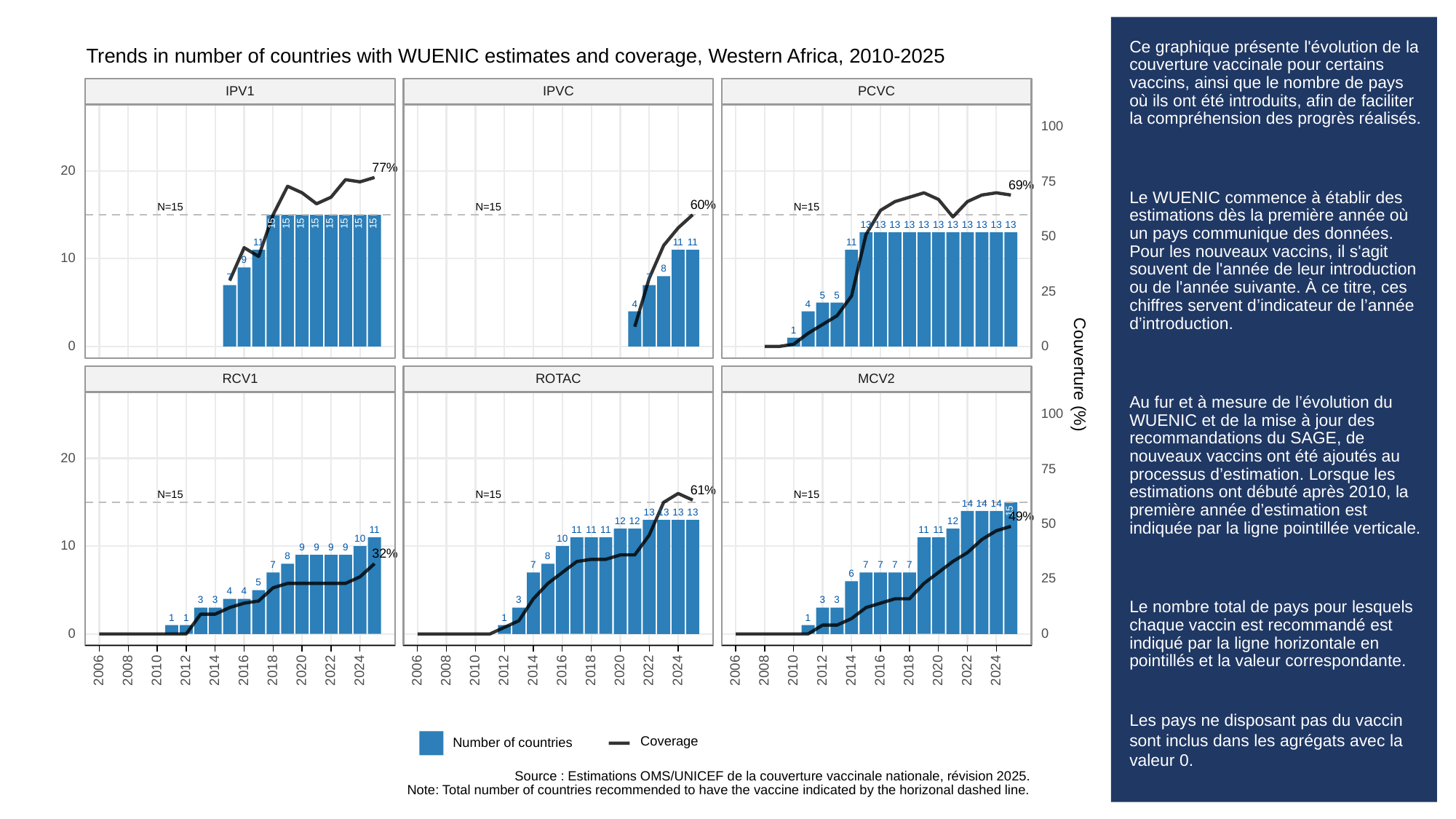

# Ce graphique présente l'évolution de la couverture vaccinale pour certains vaccins, ainsi que le nombre de pays où ils ont été introduits, afin de faciliter la compréhension des progrès réalisés.

Le WUENIC commence à établir des estimations dès la première année où un pays communique des données. Pour les nouveaux vaccins, il s'agit souvent de l'année de leur introduction ou de l'année suivante. À ce titre, ces chiffres servent d’indicateur de l’année d’introduction.

Au fur et à mesure de l’évolution du WUENIC et de la mise à jour des recommandations du SAGE, de nouveaux vaccins ont été ajoutés au processus d’estimation. Lorsque les estimations ont débuté après 2010, la première année d’estimation est indiquée par la ligne pointillée verticale.

Le nombre total de pays pour lesquels chaque vaccin est recommandé est indiqué par la ligne horizontale en pointillés et la valeur correspondante.

Les pays ne disposant pas du vaccin sont inclus dans les agrégats avec la valeur 0.

Trends in number of countries with WUENIC estimates and coverage, Western Africa, 2010-2025

IPVC
PCVC
IPV1

100
77%
20

75

69%

60%
N=15
N=15
N=15

15
15
15
15
15
15
15
15
13
13
13
13
13
13
13
13
13
13
13
50

11
11
11
11

10
9

8

7
7

25
5
5
4
4

1

0
0

Couverture (%)
ROTAC
RCV1
MCV2

100
20

75
61%
N=15
N=15
N=15

14
14
14

15
13
13
13
13

49%
12
12
12
50

11
11
11
11
11
11

10
10

10
9
9
9
9

32%
8
8

7
7
7
7
7
7

6

25
5

4
4

3
3
3
3
3

1
1
1
1

0
0

2006
2008
2010
2012
2014
2016
2018
2020
2022
2024
2006
2008
2010
2012
2014
2016
2018
2020
2022
2024
2006
2008
2010
2012
2014
2016
2018
2020
2022
2024

Coverage
Number of countries

Source : Estimations OMS/UNICEF de la couverture vaccinale nationale, révision 2025.
Note: Total number of countries recommended to have the vaccine indicated by the horizonal dashed line.